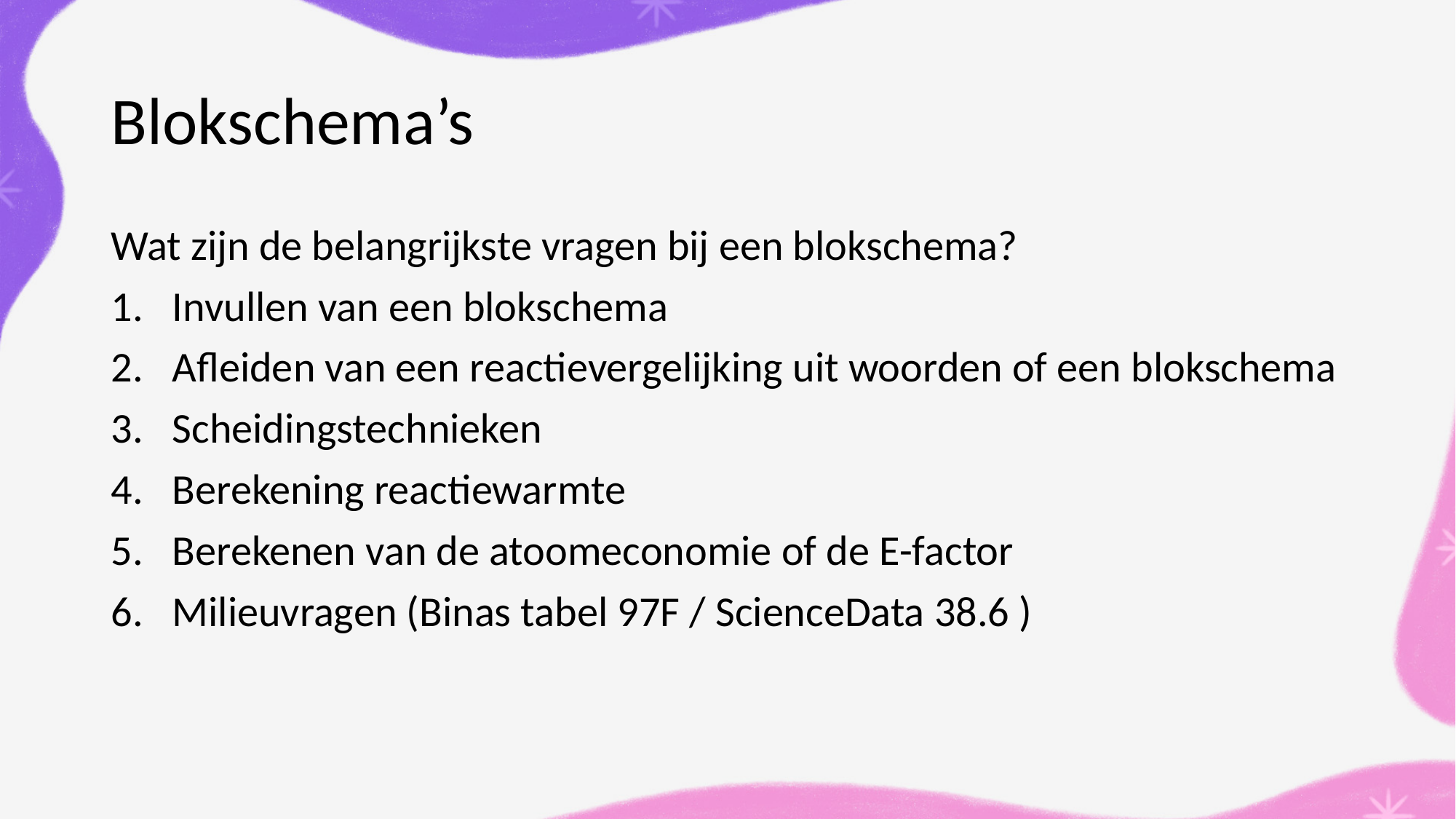

# Blokschema’s
Wat zijn de belangrijkste vragen bij een blokschema?
Invullen van een blokschema
Afleiden van een reactievergelijking uit woorden of een blokschema
Scheidingstechnieken
Berekening reactiewarmte
Berekenen van de atoomeconomie of de E-factor
Milieuvragen (Binas tabel 97F / ScienceData 38.6 )